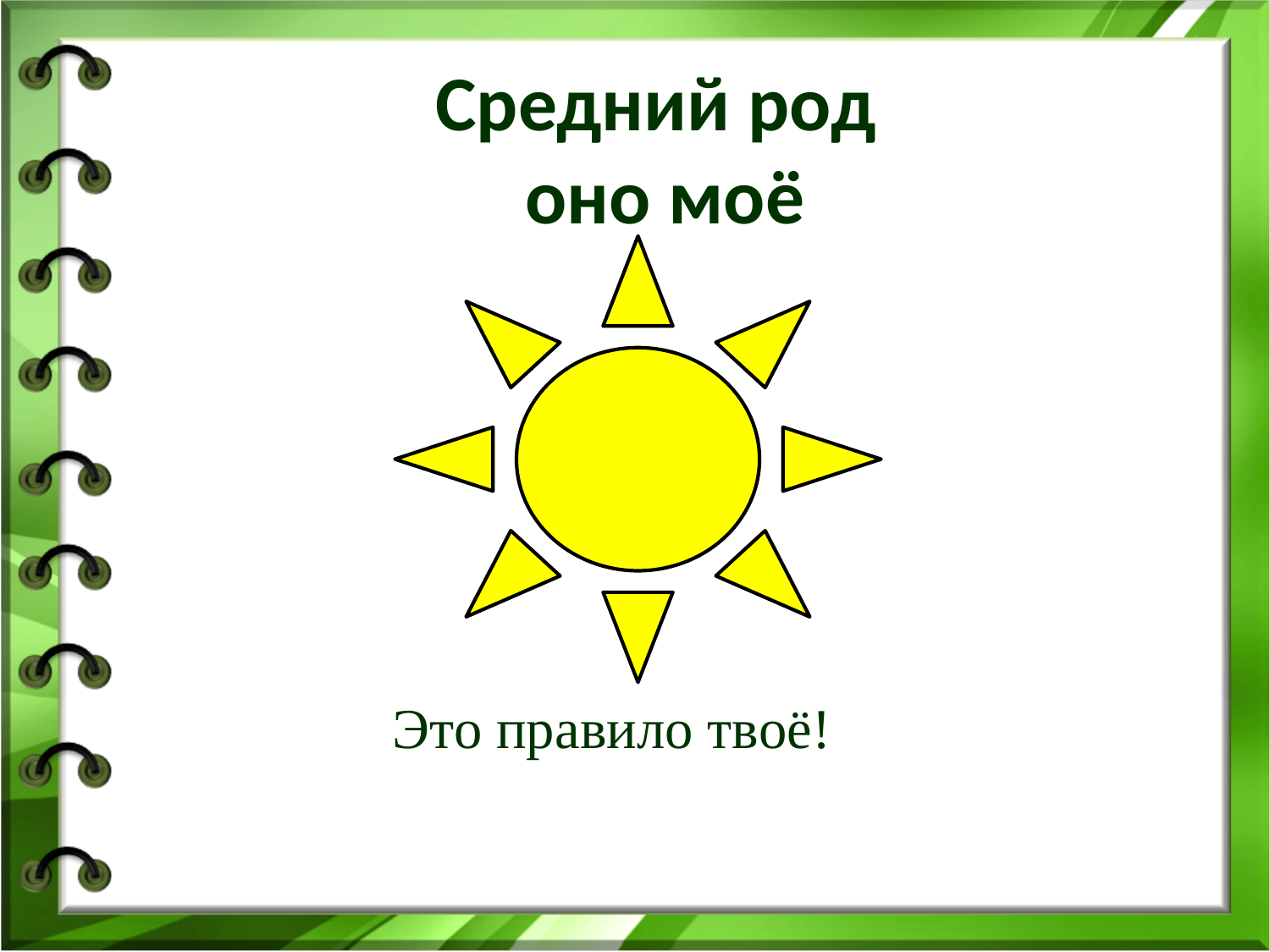

# Средний род оно моё

Это правило твоё!